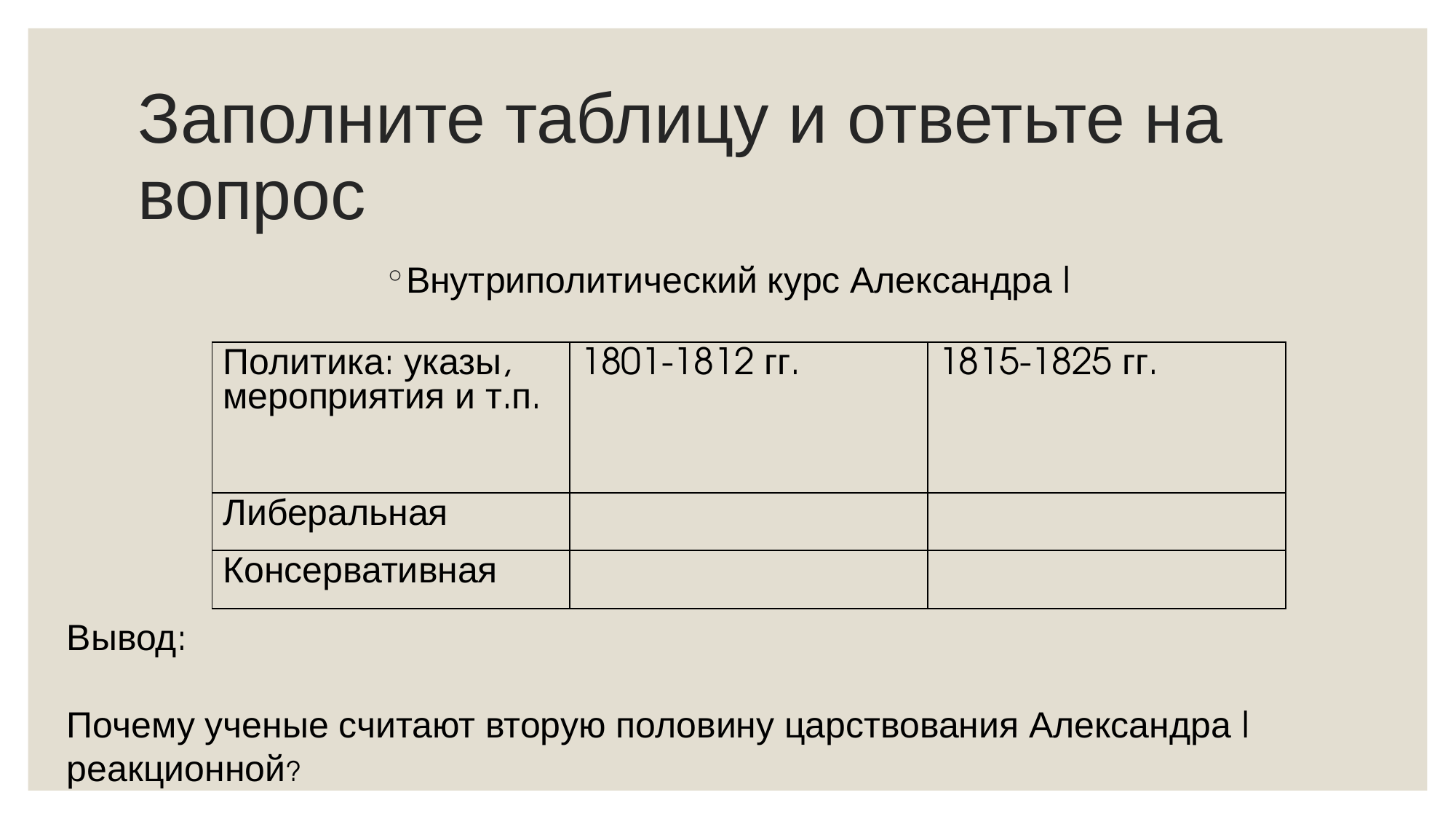

# Заполните таблицу и ответьте на вопрос
Внутриполитический курс Александра I

| Политика: указы, мероприятия и т.п. | 1801-1812 гг. | 1815-1825 гг. |
| --- | --- | --- |
| Либеральная |  |  |
| Консервативная |  |  |
Вывод:

Почему ученые считают вторую половину царствования Александра I  реакционной?